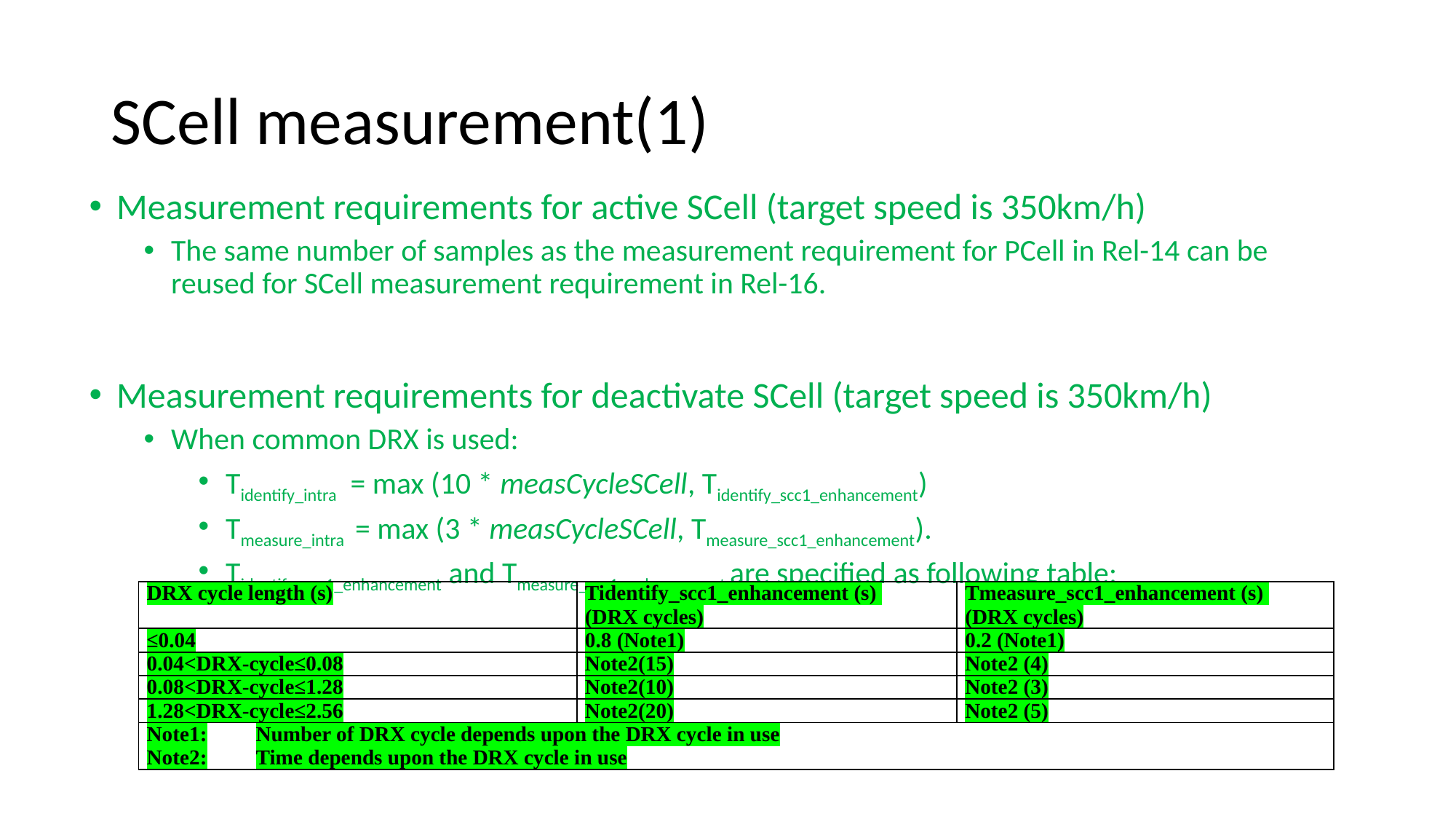

# SCell measurement(1)
Measurement requirements for active SCell (target speed is 350km/h)
The same number of samples as the measurement requirement for PCell in Rel-14 can be reused for SCell measurement requirement in Rel-16.

Measurement requirements for deactivate SCell (target speed is 350km/h)
When common DRX is used:
Tidentify_intra  = max (10 * measCycleSCell, Tidentify_scc1_enhancement)
Tmeasure_intra  = max (3 * measCycleSCell, Tmeasure_scc1_enhancement).
Tidentify_scc1_enhancement and Tmeasure_scc1_enhancement are specified as following table:

| DRX cycle length (s) | Tidentify\_scc1\_enhancement (s) (DRX cycles) | Tmeasure\_scc1\_enhancement (s) (DRX cycles) |
| --- | --- | --- |
| ≤0.04 | 0.8 (Note1) | 0.2 (Note1) |
| 0.04<DRX-cycle≤0.08 | Note2(15) | Note2 (4) |
| 0.08<DRX-cycle≤1.28 | Note2(10) | Note2 (3) |
| 1.28<DRX-cycle≤2.56 | Note2(20) | Note2 (5) |
| Note1: Number of DRX cycle depends upon the DRX cycle in use Note2: Time depends upon the DRX cycle in use |  |  |